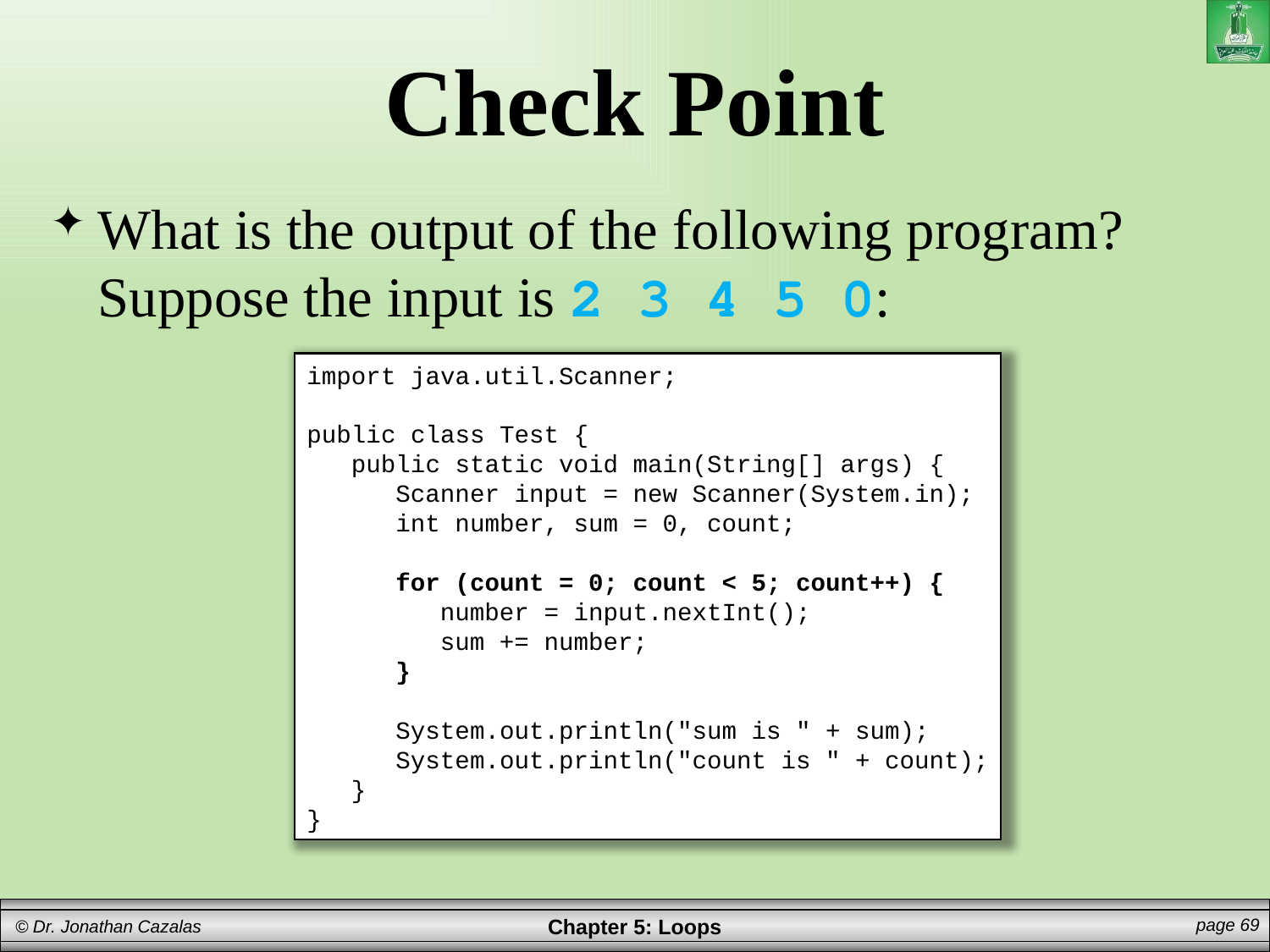

# Check Point
What is the output of the following program? Suppose the input is 2 3 4 5 0:

import java.util.Scanner;

public class Test {
   public static void main(String[] args) {
      Scanner input = new Scanner(System.in);
      int number, sum = 0, count;

      for (count = 0; count < 5; count++) {
         number = input.nextInt();
         sum += number;
      }

      System.out.println("sum is " + sum);
      System.out.println("count is " + count);
   }
}